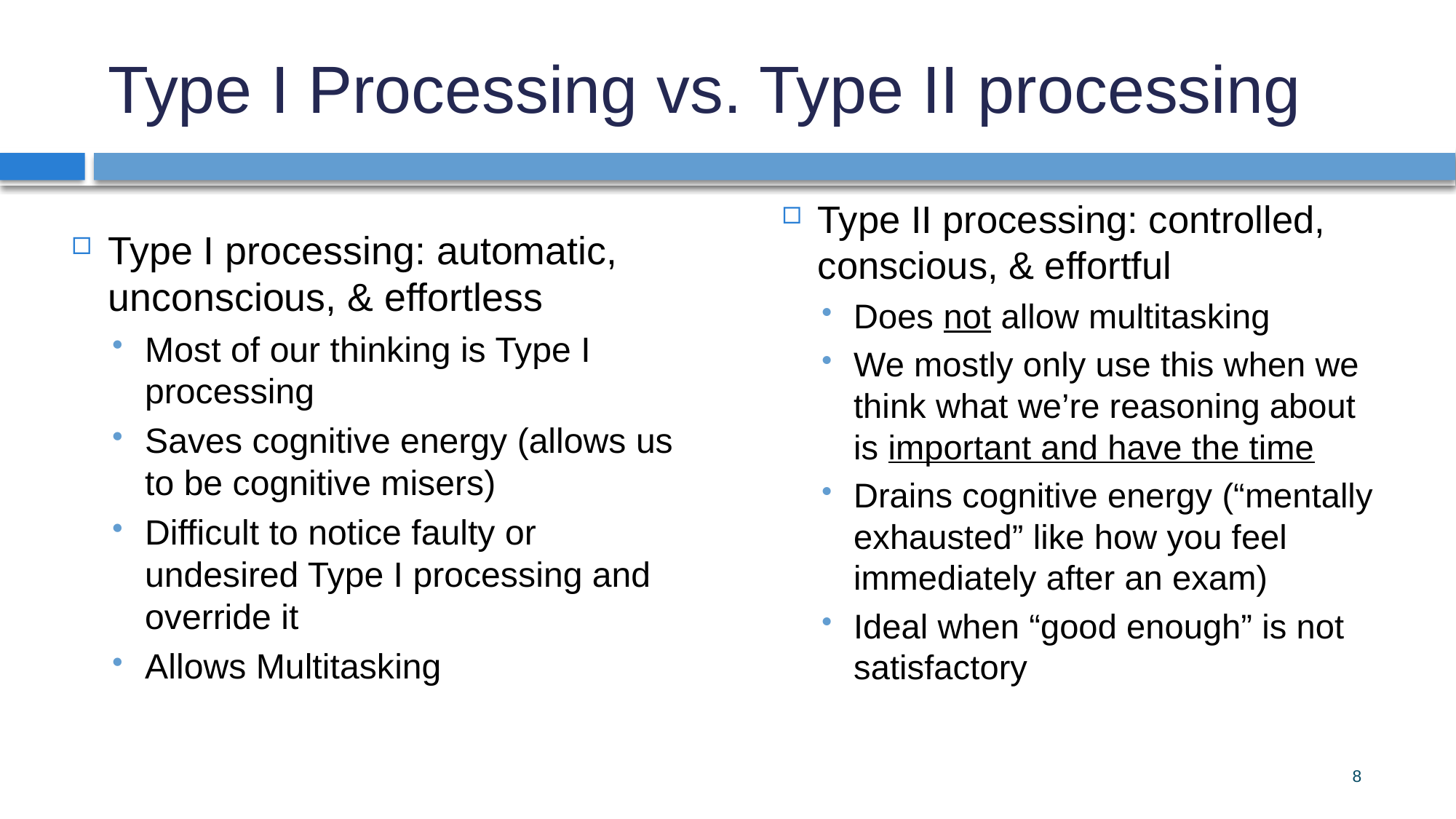

# Type I Processing vs. Type II processing

Type I processing: automatic, unconscious, & effortless
Most of our thinking is Type I processing
Saves cognitive energy (allows us to be cognitive misers)
Difficult to notice faulty or undesired Type I processing and override it
Allows Multitasking

Type II processing: controlled, conscious, & effortful
Does not allow multitasking
We mostly only use this when we think what we’re reasoning about is important and have the time
Drains cognitive energy (“mentally exhausted” like how you feel immediately after an exam)
Ideal when “good enough” is not satisfactory

8